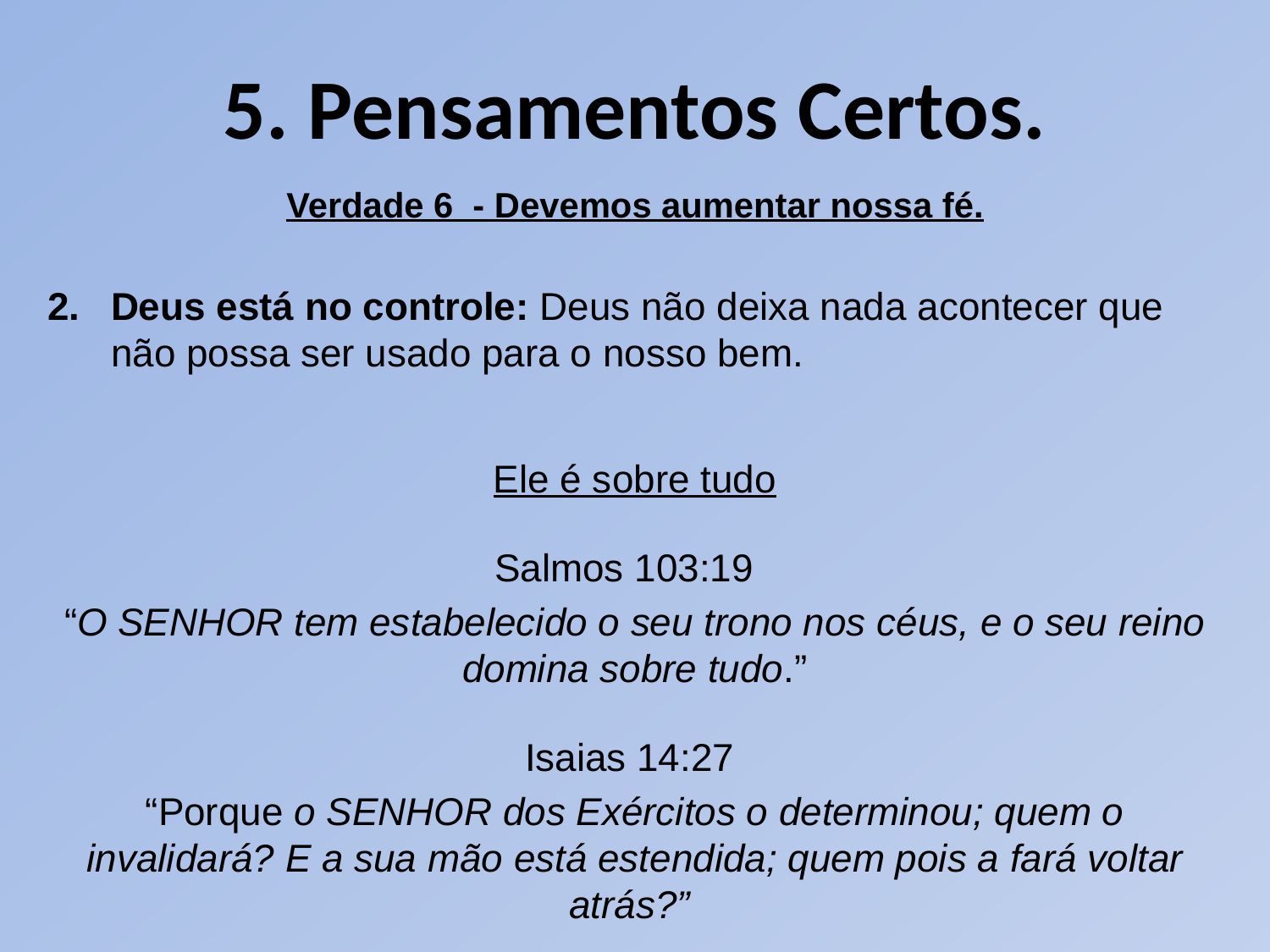

# 5. Pensamentos Certos.
Verdade 6  - Devemos aumentar nossa fé.

Deus está no controle: Deus não deixa nada acontecer que não possa ser usado para o nosso bem.

Ele é sobre tudo

Salmos 103:19
“O SENHOR tem estabelecido o seu trono nos céus, e o seu reino domina sobre tudo.”

Isaias 14:27
“Porque o SENHOR dos Exércitos o determinou; quem o invalidará? E a sua mão está estendida; quem pois a fará voltar atrás?”